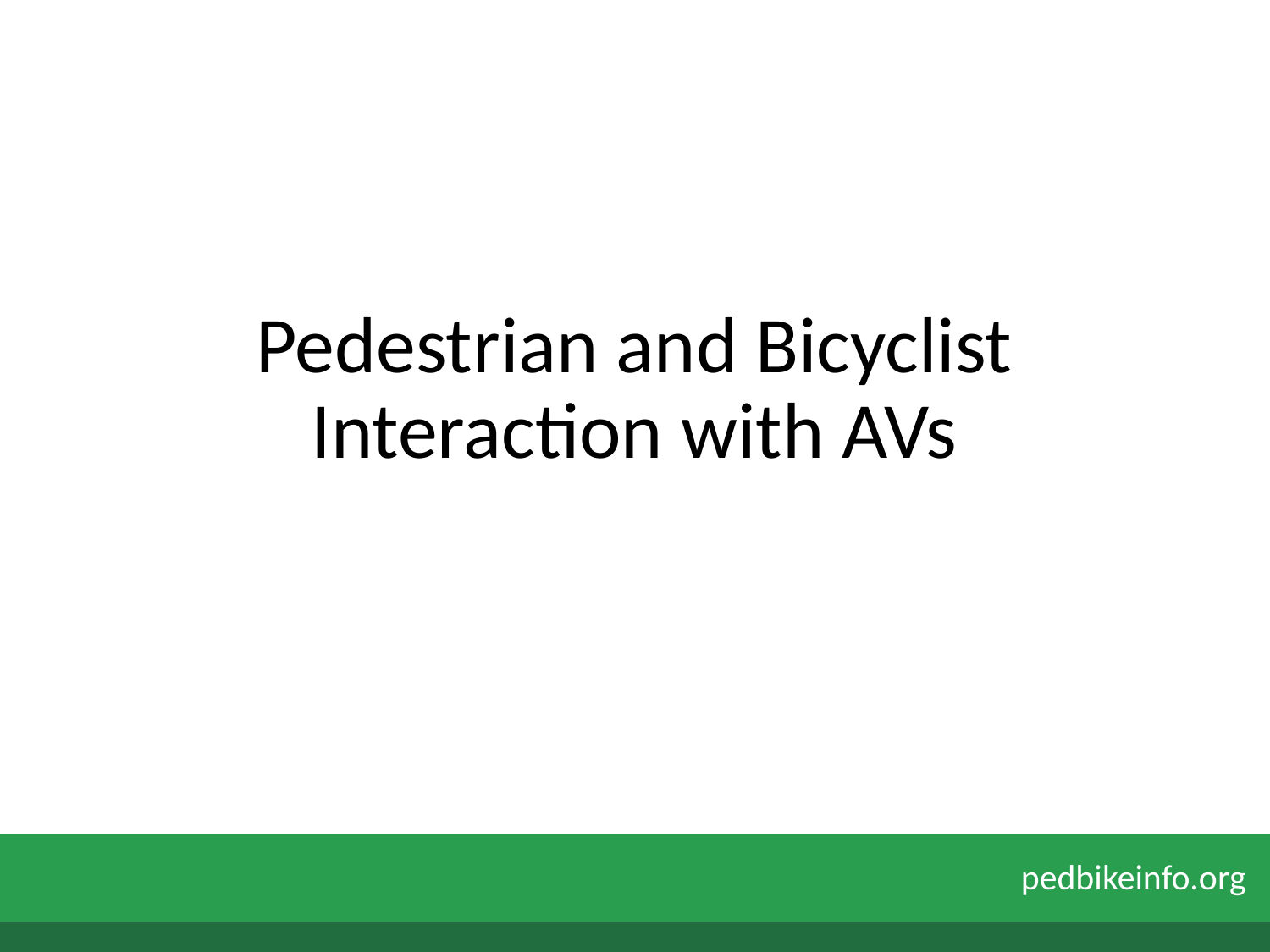

# Pedestrian and Bicyclist Interaction with AVs